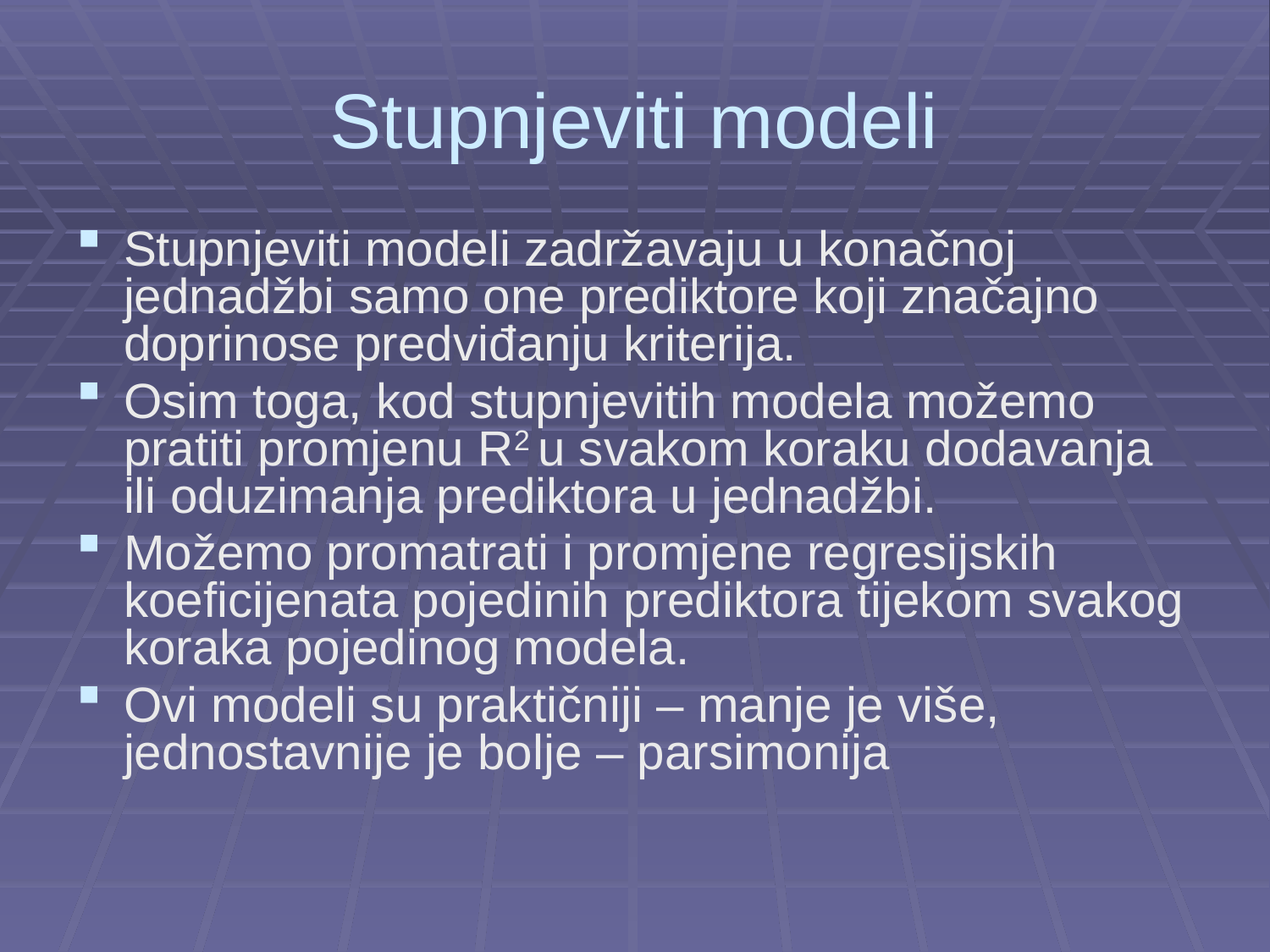

# Stupnjeviti modeli
Stupnjeviti modeli zadržavaju u konačnoj jednadžbi samo one prediktore koji značajno doprinose predviđanju kriterija.
Osim toga, kod stupnjevitih modela možemo pratiti promjenu R2 u svakom koraku dodavanja ili oduzimanja prediktora u jednadžbi.
Možemo promatrati i promjene regresijskih koeficijenata pojedinih prediktora tijekom svakog koraka pojedinog modela.
Ovi modeli su praktičniji – manje je više, jednostavnije je bolje – parsimonija